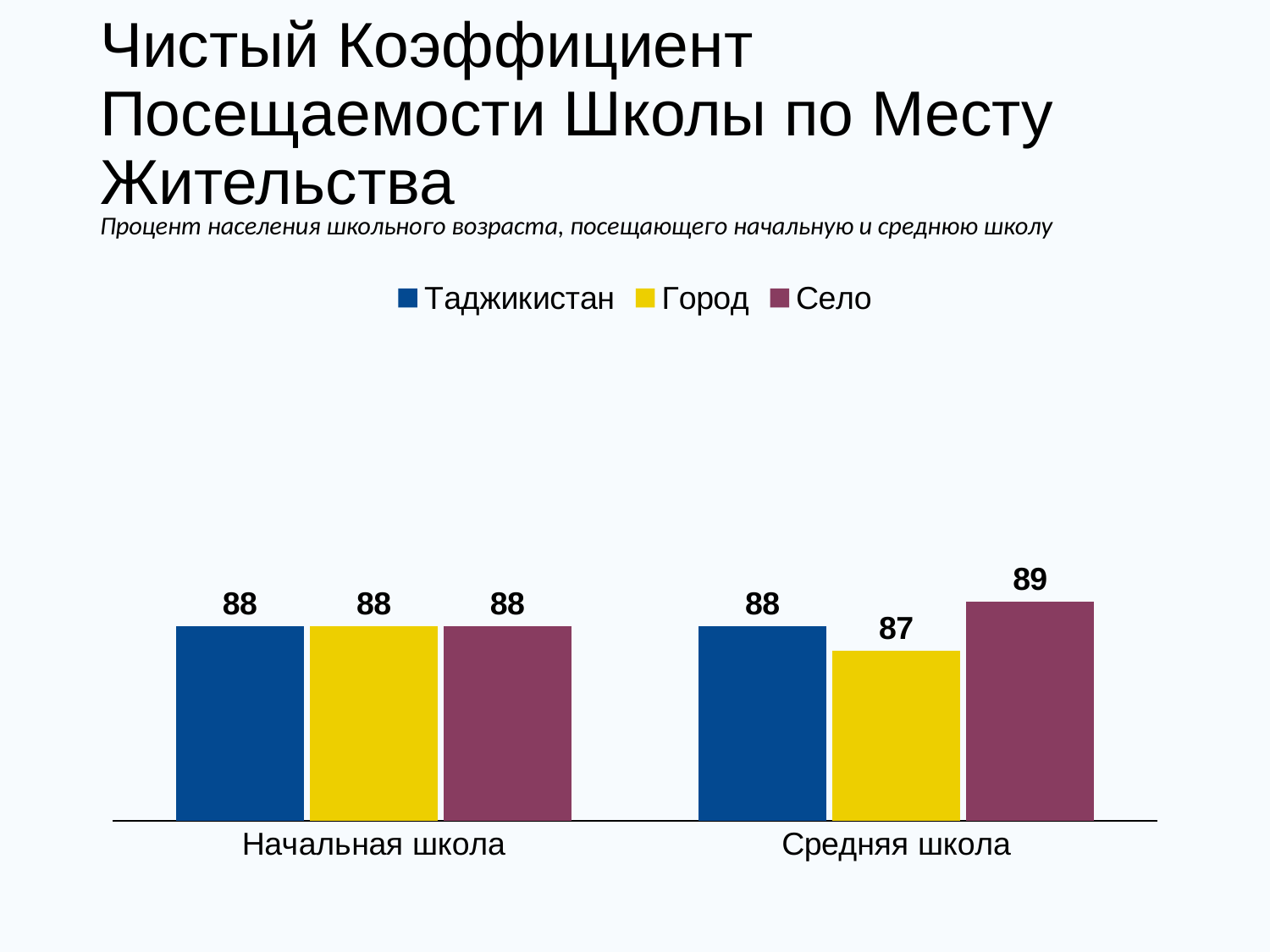

# Чистый Коэффициент Посещаемости Школы по Месту Жительства
Процент населения школьного возраста, посещающего начальную и среднюю школу

### Chart

| Category | Таджикистан | Город | Село |
|---|---|---|---|
| Начальная школа | 88.0 | 88.0 | 88.0 |
| Средняя школа | 88.0 | 87.0 | 89.0 |